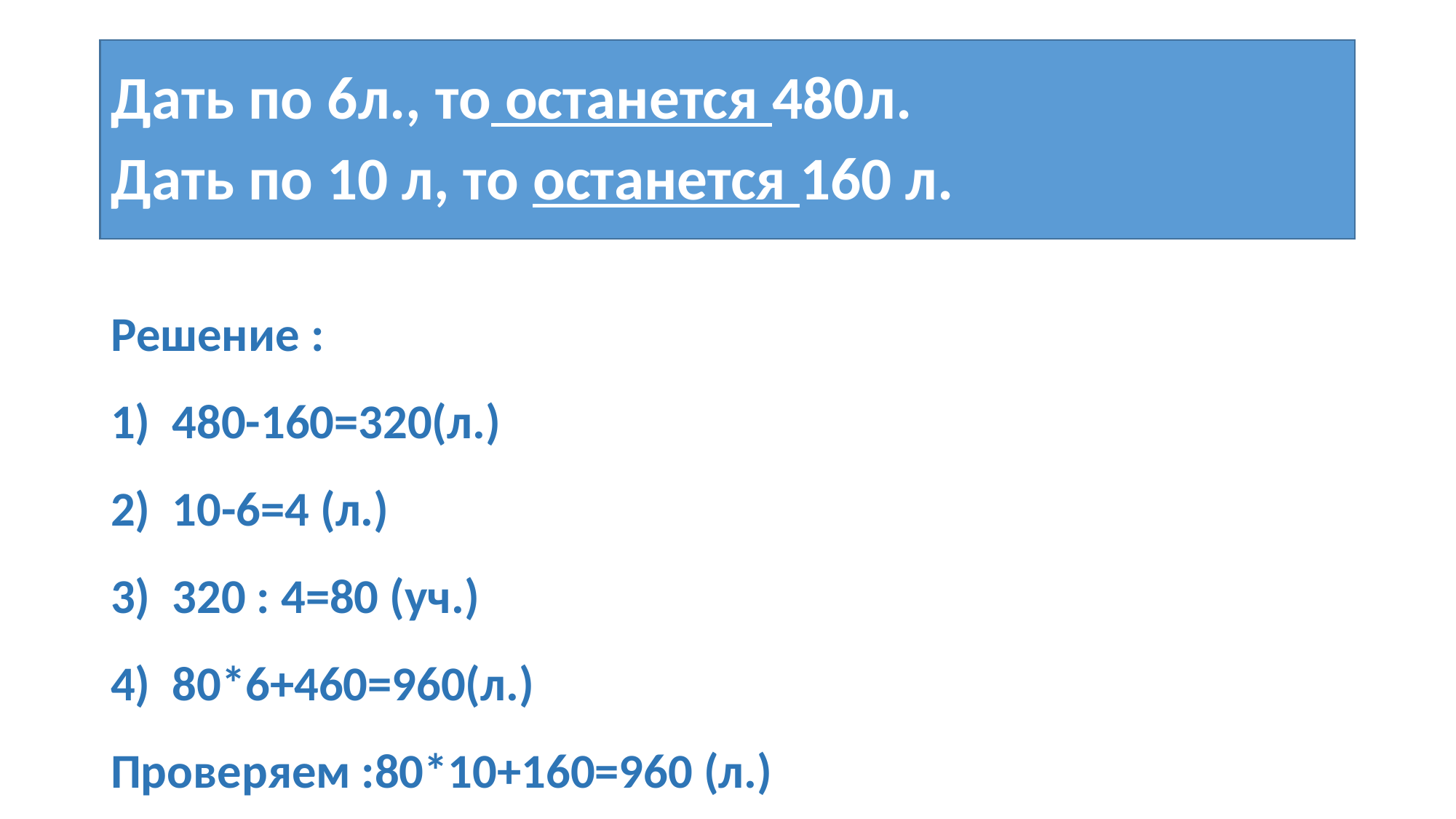

Дать по 6л., то останется 480л.
Дать по 10 л, то останется 160 л.
Решение :
480-160=320(л.)
10-6=4 (л.)
320 : 4=80 (уч.)
80*6+460=960(л.)
Проверяем :80*10+160=960 (л.)